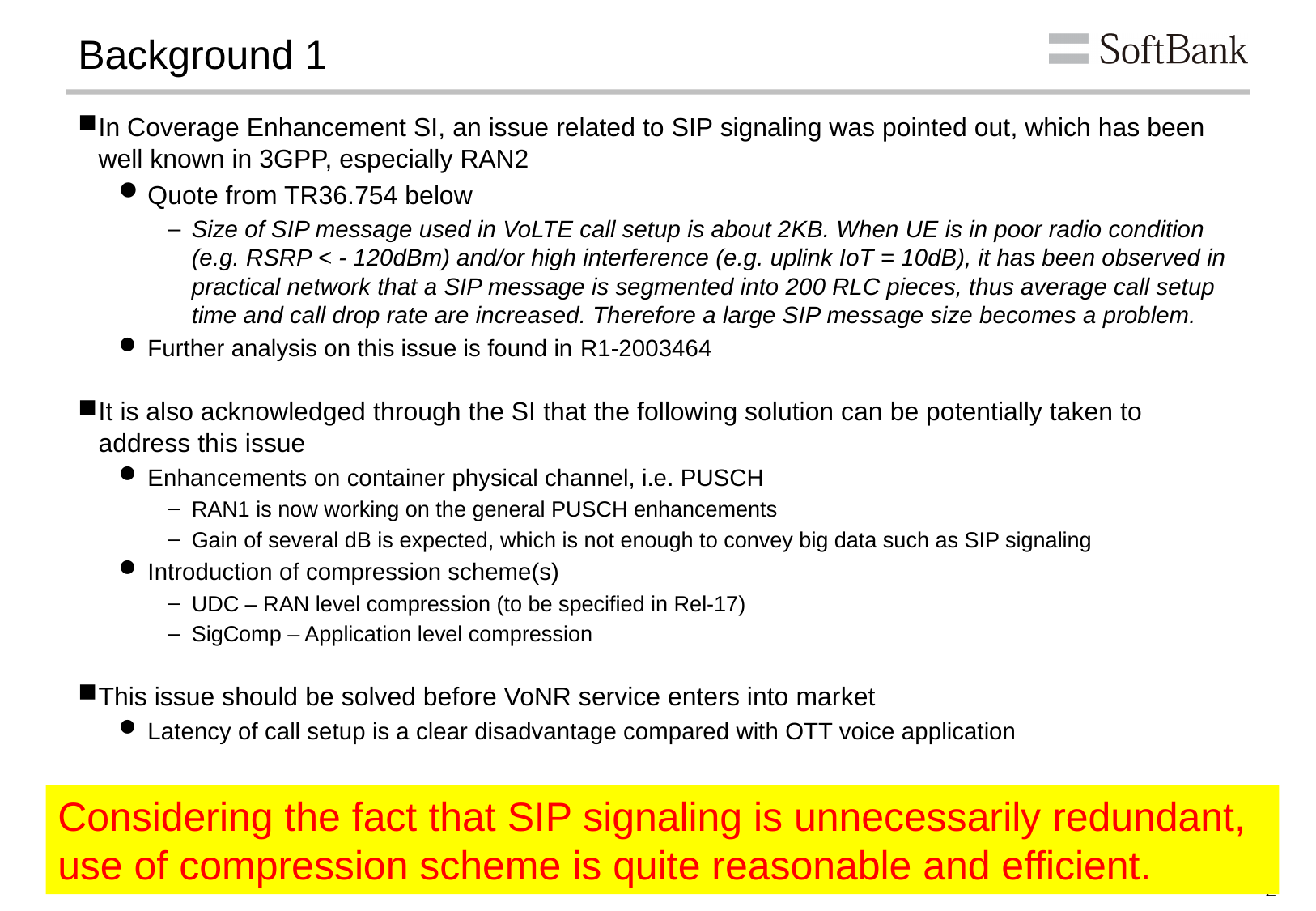

# Background 1
In Coverage Enhancement SI, an issue related to SIP signaling was pointed out, which has been well known in 3GPP, especially RAN2
Quote from TR36.754 below
Size of SIP message used in VoLTE call setup is about 2KB. When UE is in poor radio condition (e.g. RSRP < - 120dBm) and/or high interference (e.g. uplink IoT = 10dB), it has been observed in practical network that a SIP message is segmented into 200 RLC pieces, thus average call setup time and call drop rate are increased. Therefore a large SIP message size becomes a problem.
Further analysis on this issue is found in R1-2003464

It is also acknowledged through the SI that the following solution can be potentially taken to address this issue
Enhancements on container physical channel, i.e. PUSCH
RAN1 is now working on the general PUSCH enhancements
Gain of several dB is expected, which is not enough to convey big data such as SIP signaling
Introduction of compression scheme(s)
UDC – RAN level compression (to be specified in Rel-17)
SigComp – Application level compression

This issue should be solved before VoNR service enters into market
Latency of call setup is a clear disadvantage compared with OTT voice application

Considering the fact that SIP signaling is unnecessarily redundant, use of compression scheme is quite reasonable and efficient.